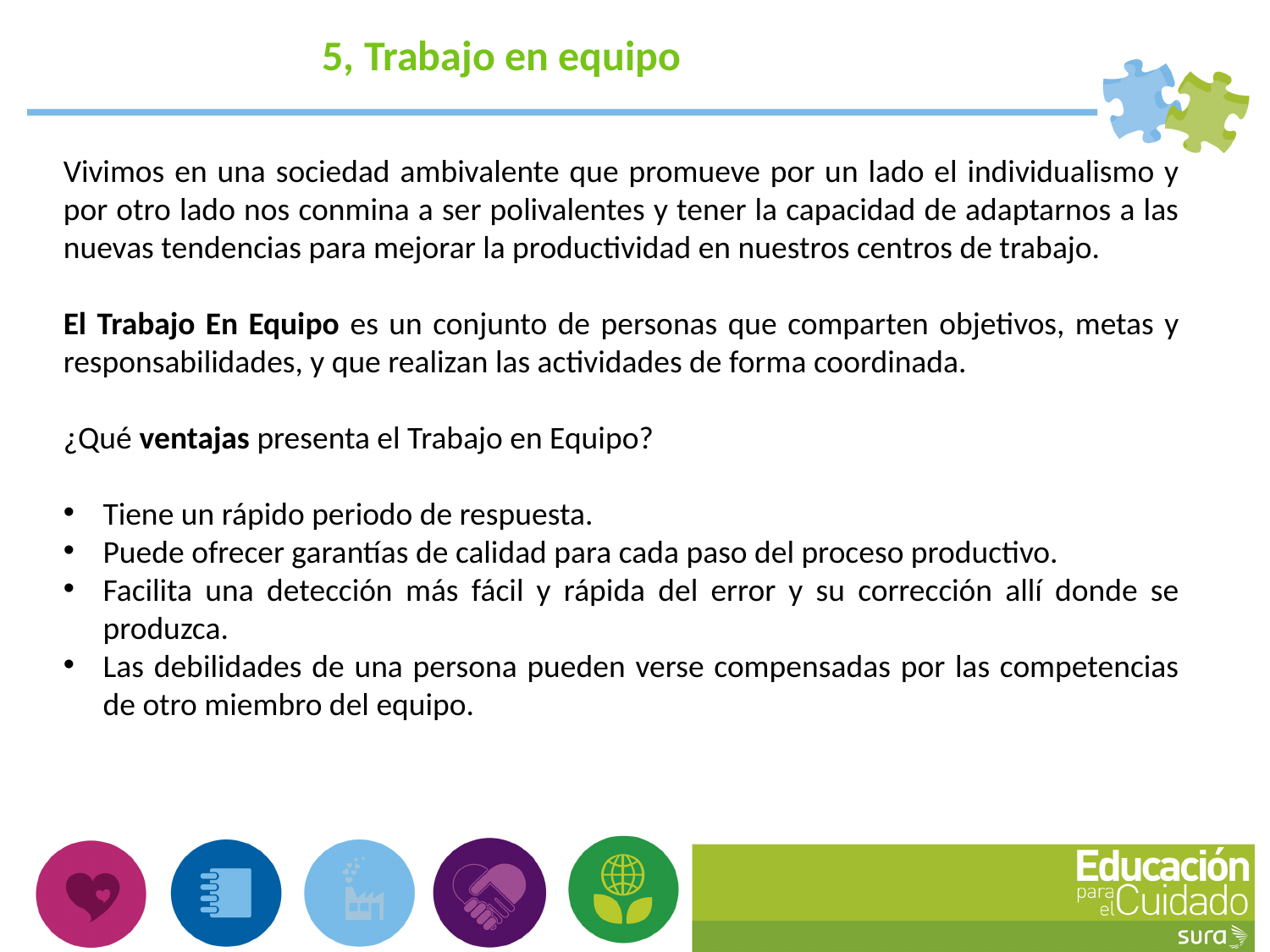

5, Trabajo en equipo

Vivimos en una sociedad ambivalente que promueve por un lado el individualismo y por otro lado nos conmina a ser polivalentes y tener la capacidad de adaptarnos a las nuevas tendencias para mejorar la productividad en nuestros centros de trabajo.

El Trabajo En Equipo es un conjunto de personas que comparten objetivos, metas y responsabilidades, y que realizan las actividades de forma coordinada.

¿Qué ventajas presenta el Trabajo en Equipo?

Tiene un rápido periodo de respuesta.
Puede ofrecer garantías de calidad para cada paso del proceso productivo.
Facilita una detección más fácil y rápida del error y su corrección allí donde se produzca.
Las debilidades de una persona pueden verse compensadas por las competencias de otro miembro del equipo.